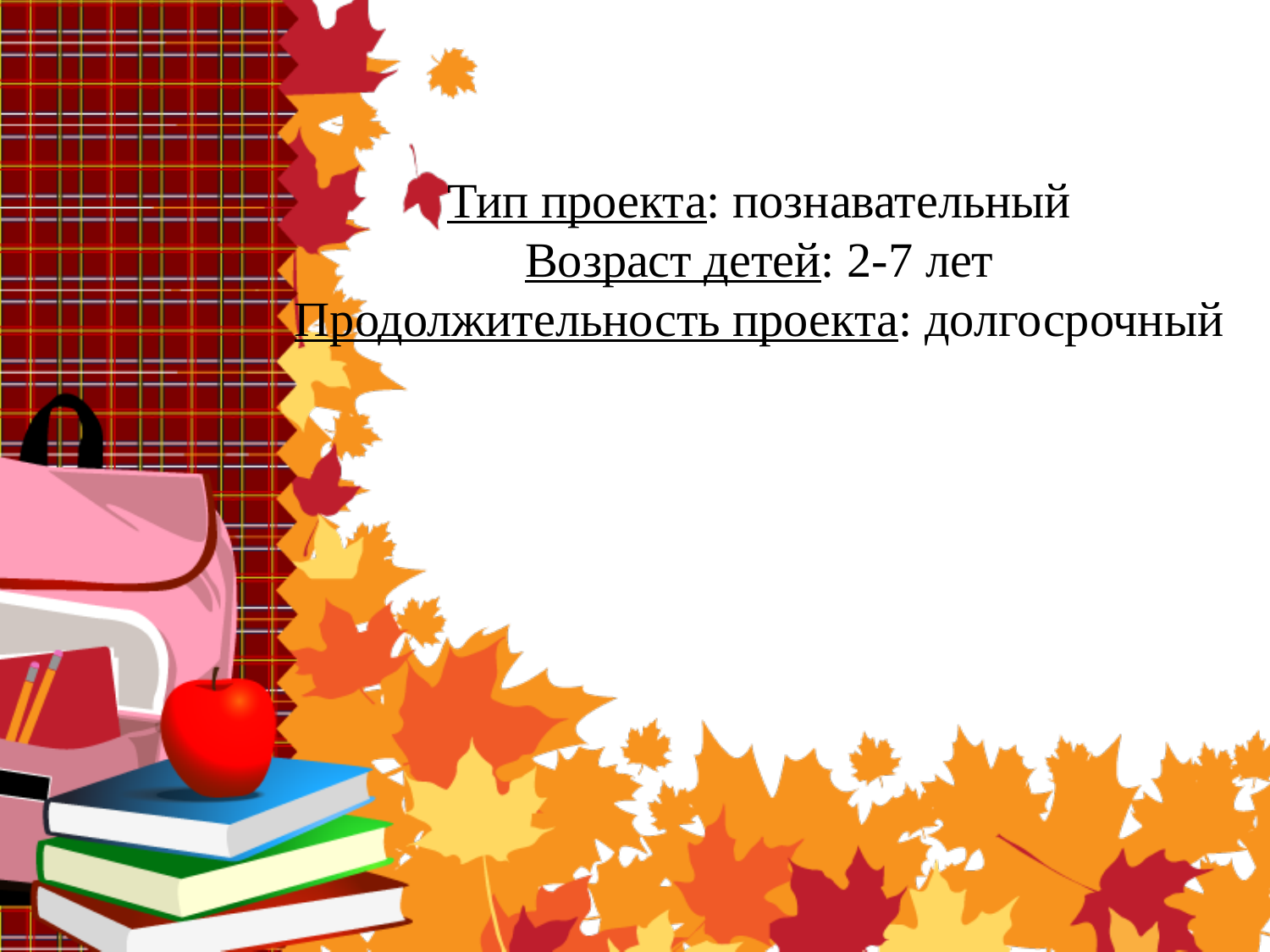

# Тип проекта: познавательный Возраст детей: 2-7 лет Продолжительность проекта: долгосрочный